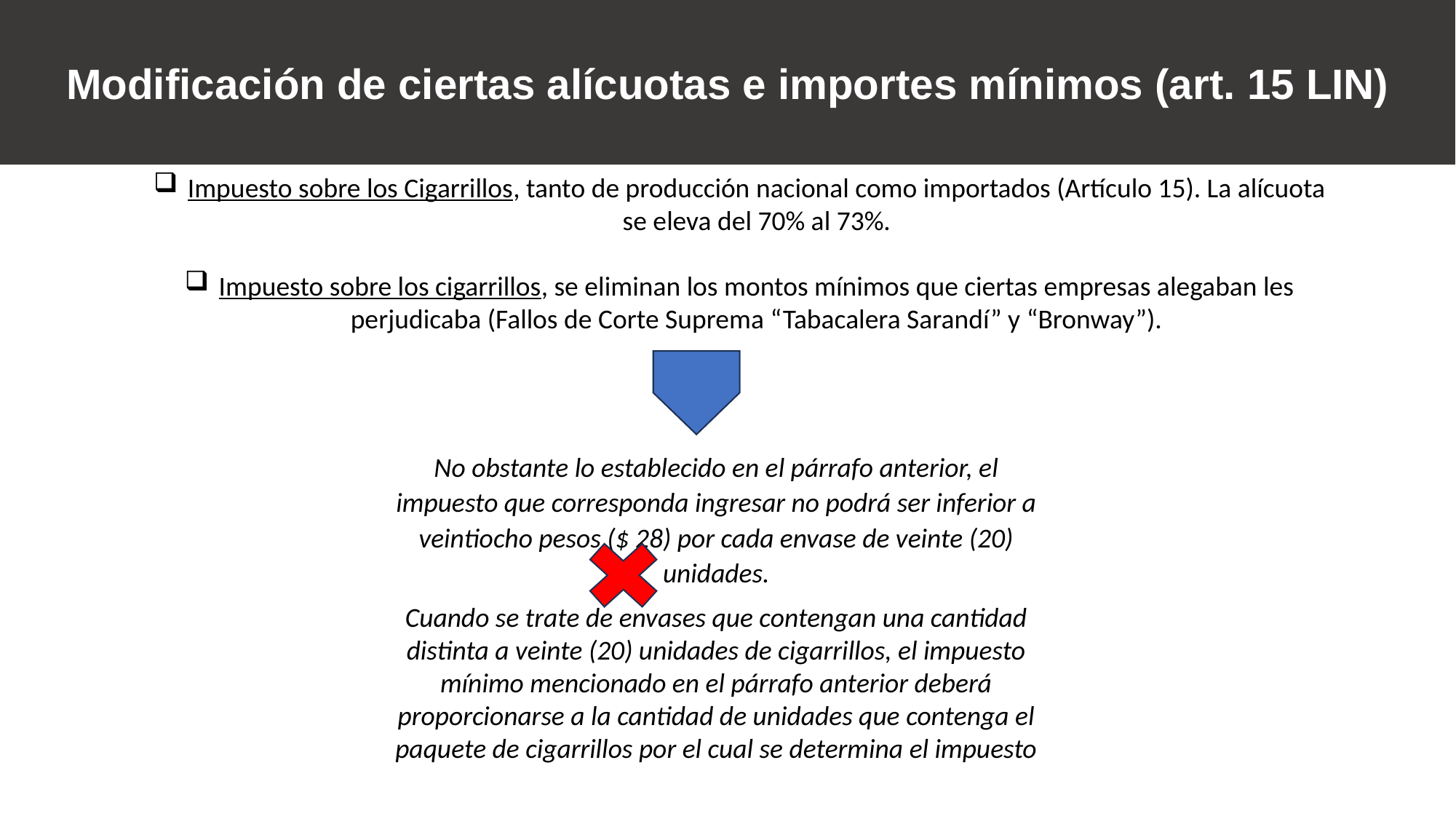

Modificación de ciertas alícuotas e importes mínimos (art. 15 LIN)
Impuesto sobre los Cigarrillos, tanto de producción nacional como importados (Artículo 15). La alícuota se eleva del 70% al 73%.

Impuesto sobre los cigarrillos, se eliminan los montos mínimos que ciertas empresas alegaban les perjudicaba (Fallos de Corte Suprema “Tabacalera Sarandí” y “Bronway”).

No obstante lo establecido en el párrafo anterior, el impuesto que corresponda ingresar no podrá ser inferior a veintiocho pesos ($ 28) por cada envase de veinte (20) unidades.
Cuando se trate de envases que contengan una cantidad distinta a veinte (20) unidades de cigarrillos, el impuesto mínimo mencionado en el párrafo anterior deberá proporcionarse a la cantidad de unidades que contenga el paquete de cigarrillos por el cual se determina el impuesto